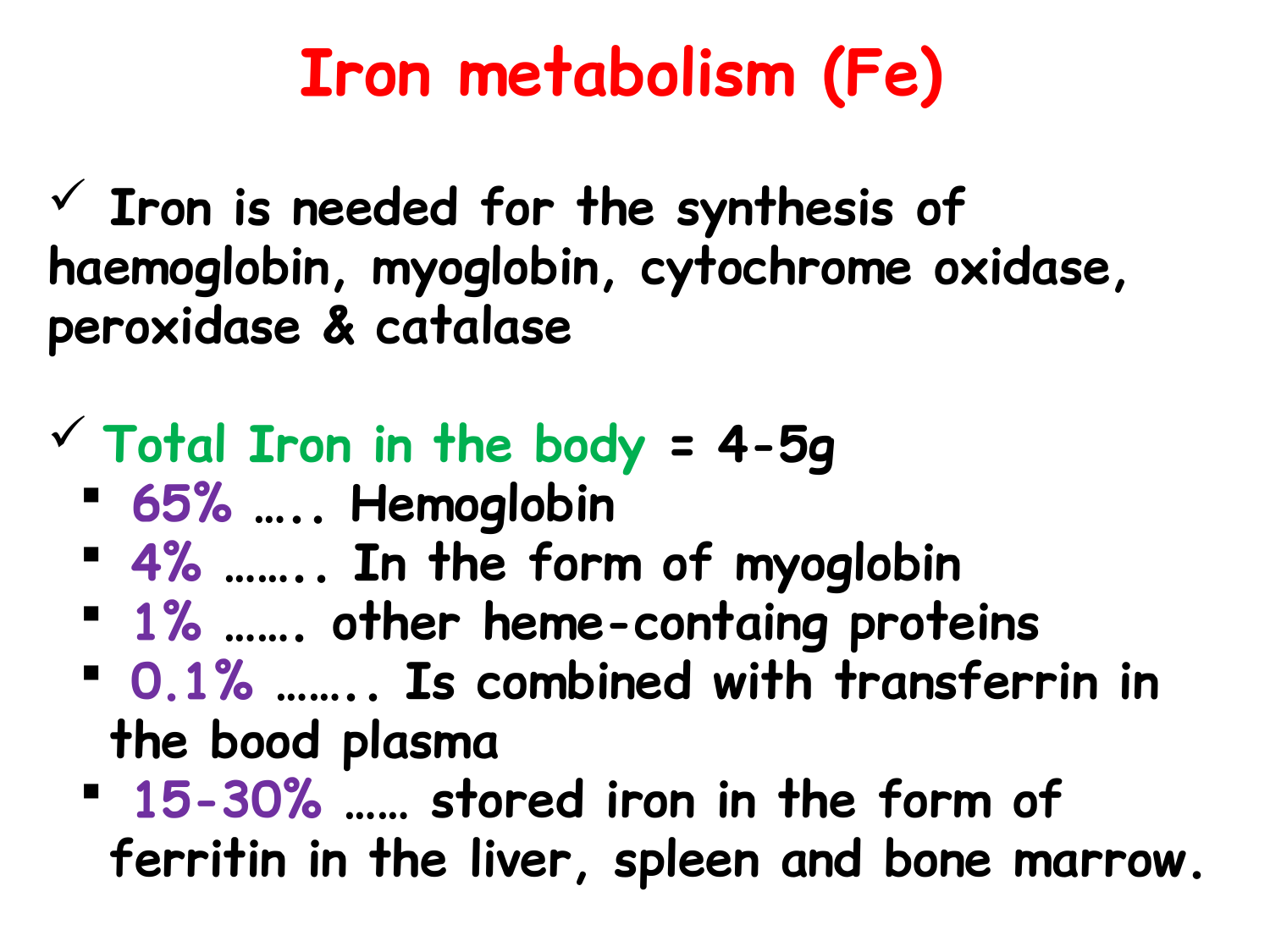

Iron metabolism (Fe)

 Iron is needed for the synthesis of haemoglobin, myoglobin, cytochrome oxidase, peroxidase & catalase

 Total Iron in the body = 4-5g
 65% ….. Hemoglobin
 4% …….. In the form of myoglobin
 1% ……. other heme-containg proteins
 0.1% …….. Is combined with transferrin in the bood plasma
 15-30% …… stored iron in the form of ferritin in the liver, spleen and bone marrow.